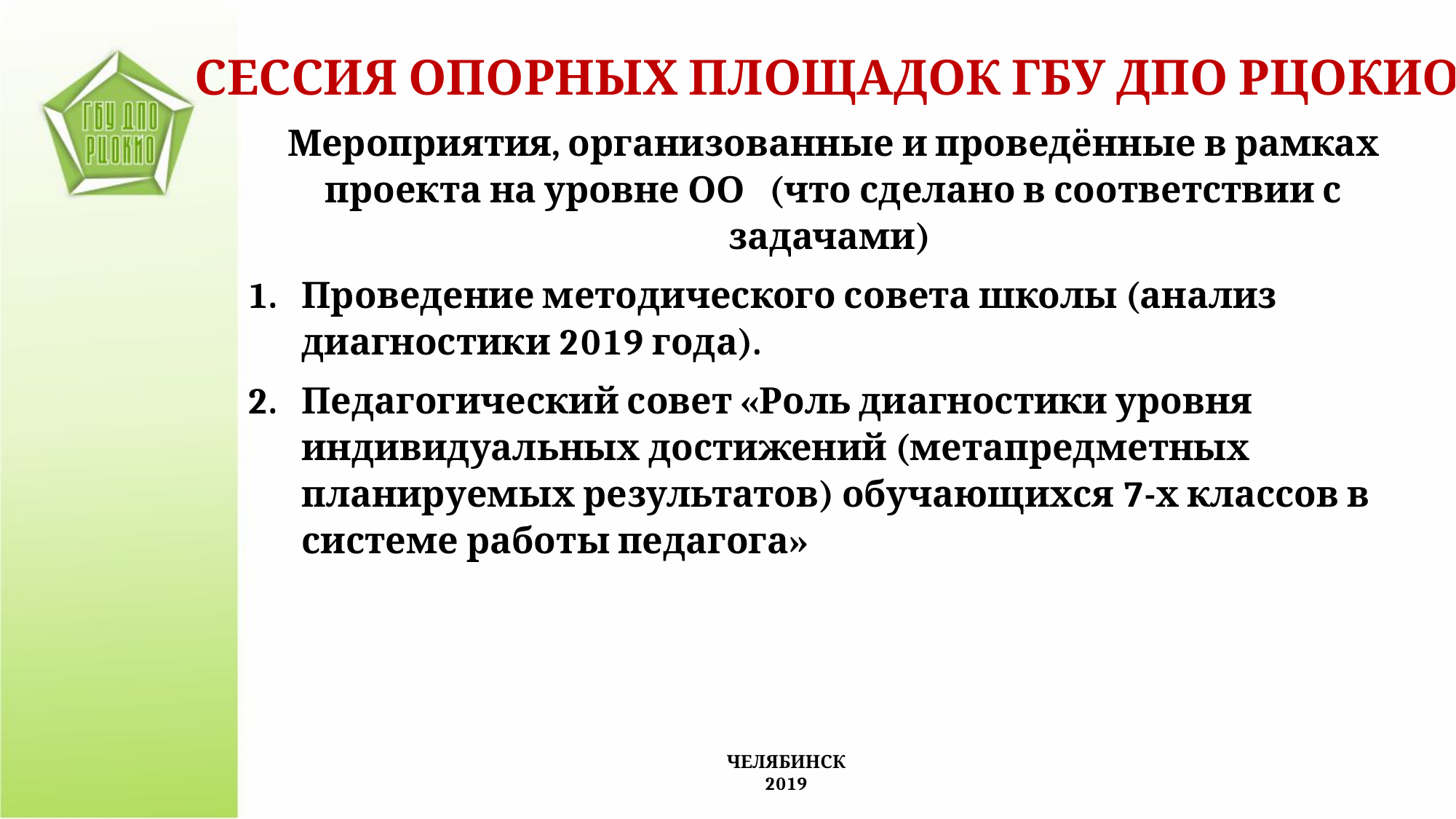

СЕССИЯ ОПОРНЫХ ПЛОЩАДОК ГБУ ДПО РЦОКИО
Мероприятия, организованные и проведённые в рамках проекта на уровне ОО   (что сделано в соответствии с задачами)
Проведение методического совета школы (анализ диагностики 2019 года).
Педагогический совет «Роль диагностики уровня индивидуальных достижений (метапредметных планируемых результатов) обучающихся 7-х классов в системе работы педагога»
ЧЕЛЯБИНСК
2019